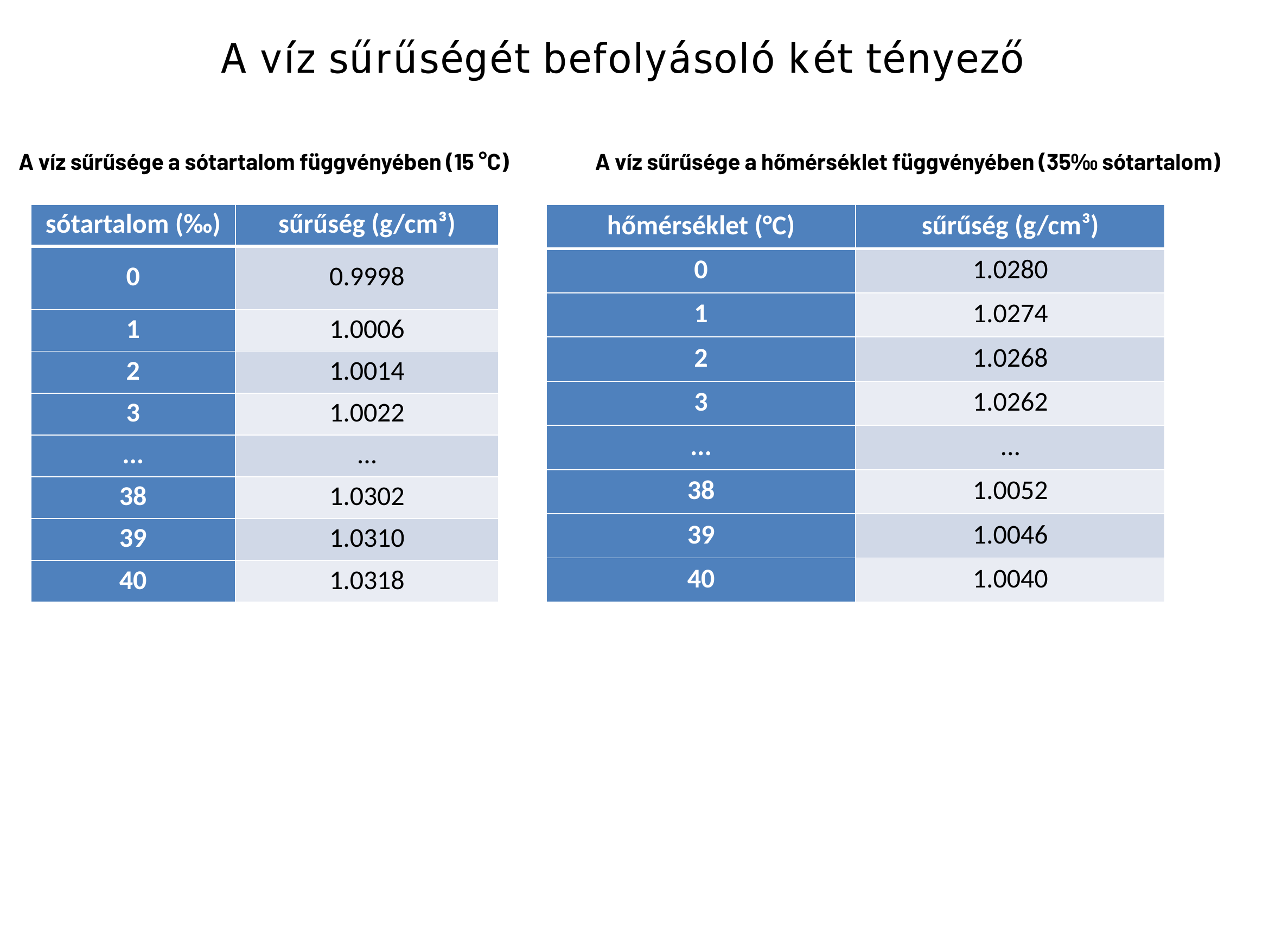

A víz sűrűségét befolyásoló két tényező
A víz sűrűsége a sótartalom függvényében (15 °C)
A víz sűrűsége a hőmérséklet függvényében (35‰ sótartalom)
| sótartalom (‰) | sűrűség (g/cm³) |
| --- | --- |
| 0 | 0.9998 |
| 1 | 1.0006 |
| 2 | 1.0014 |
| 3 | 1.0022 |
| ... | ... |
| 38 | 1.0302 |
| 39 | 1.0310 |
| 40 | 1.0318 |
| hőmérséklet (°C) | sűrűség (g/cm³) |
| --- | --- |
| 0 | 1.0280 |
| 1 | 1.0274 |
| 2 | 1.0268 |
| 3 | 1.0262 |
| ... | ... |
| 38 | 1.0052 |
| 39 | 1.0046 |
| 40 | 1.0040 |